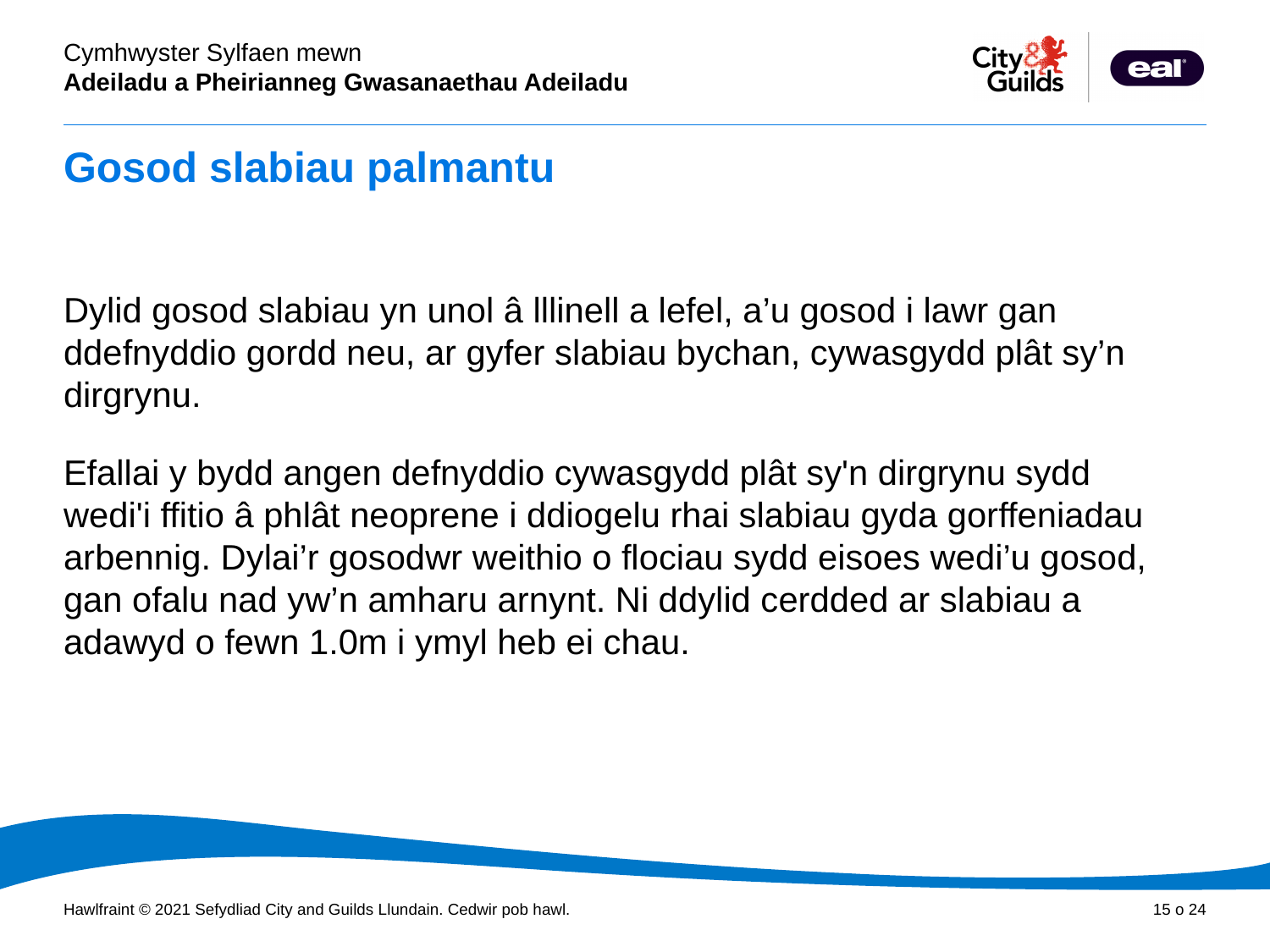

# Gosod slabiau palmantu

Dylid gosod slabiau yn unol â lllinell a lefel, a’u gosod i lawr gan ddefnyddio gordd neu, ar gyfer slabiau bychan, cywasgydd plât sy’n dirgrynu.
Efallai y bydd angen defnyddio cywasgydd plât sy'n dirgrynu sydd wedi'i ffitio â phlât neoprene i ddiogelu rhai slabiau gyda gorffeniadau arbennig. Dylai’r gosodwr weithio o flociau sydd eisoes wedi’u gosod, gan ofalu nad yw’n amharu arnynt. Ni ddylid cerdded ar slabiau a adawyd o fewn 1.0m i ymyl heb ei chau.